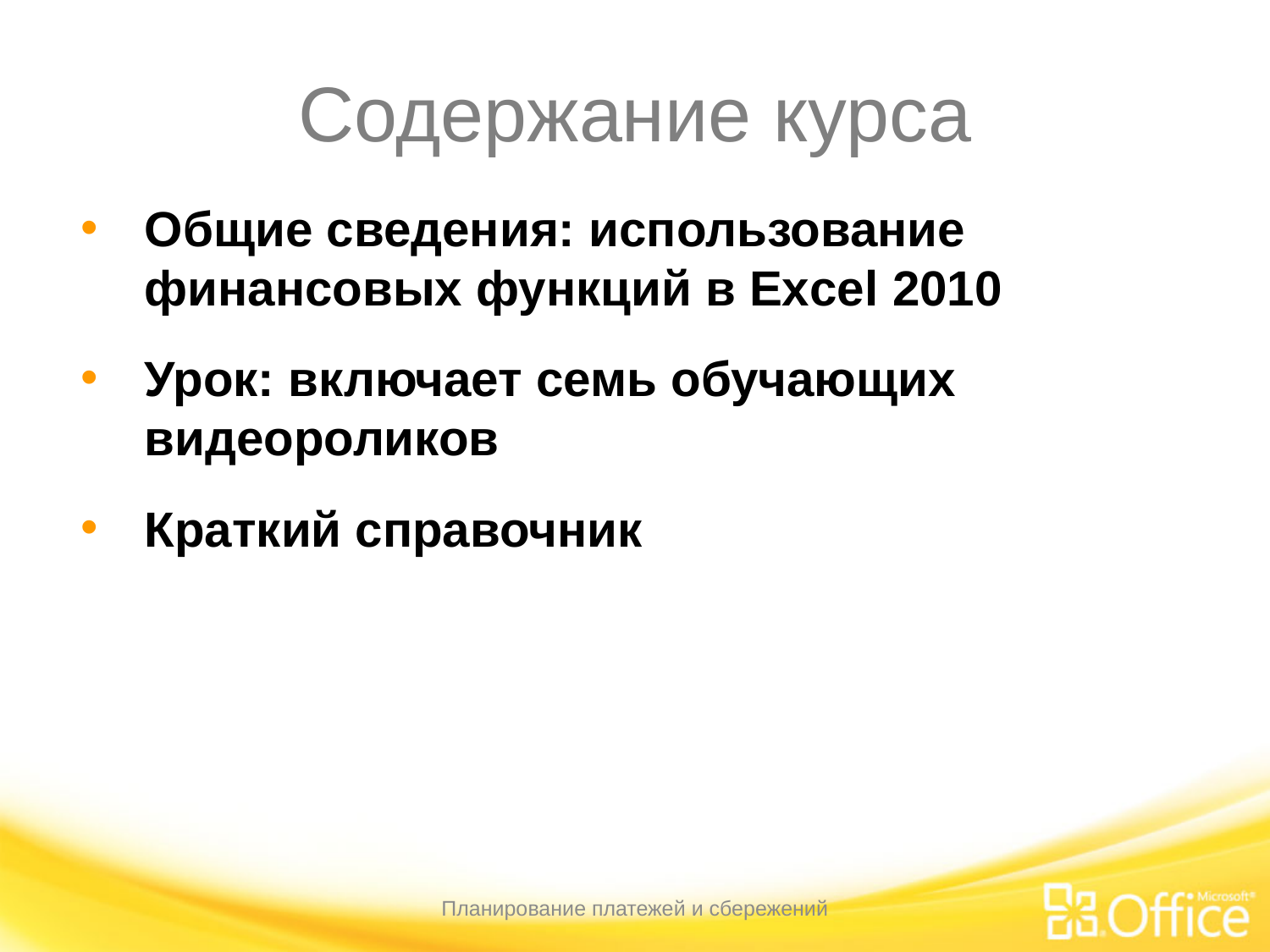

# Содержание курса
Общие сведения: использование финансовых функций в Excel 2010
Урок: включает семь обучающих видеороликов
Краткий справочник

Планирование платежей и сбережений